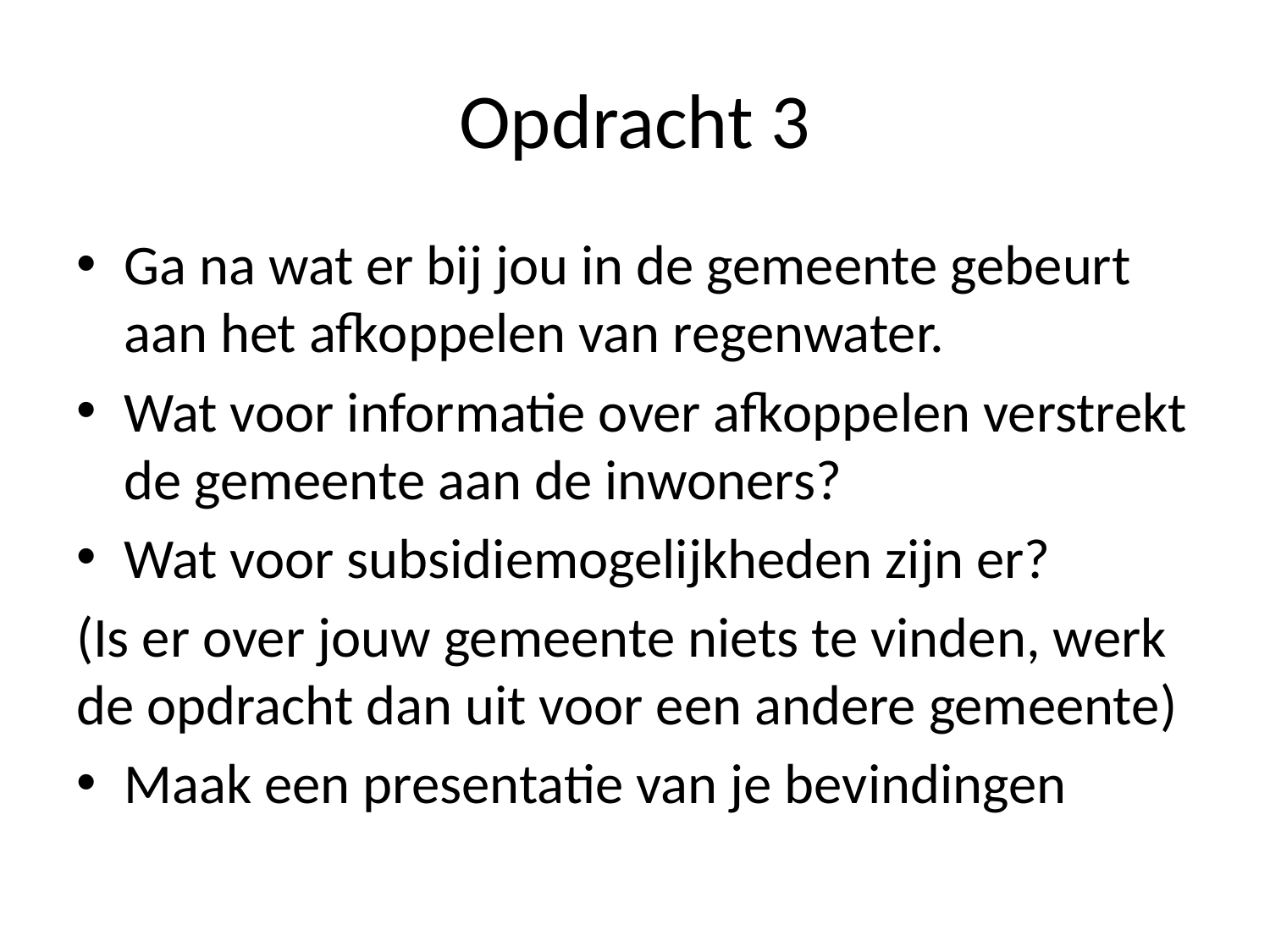

# Opdracht 3
Ga na wat er bij jou in de gemeente gebeurt aan het afkoppelen van regenwater.
Wat voor informatie over afkoppelen verstrekt de gemeente aan de inwoners?
Wat voor subsidiemogelijkheden zijn er?
(Is er over jouw gemeente niets te vinden, werk de opdracht dan uit voor een andere gemeente)
Maak een presentatie van je bevindingen